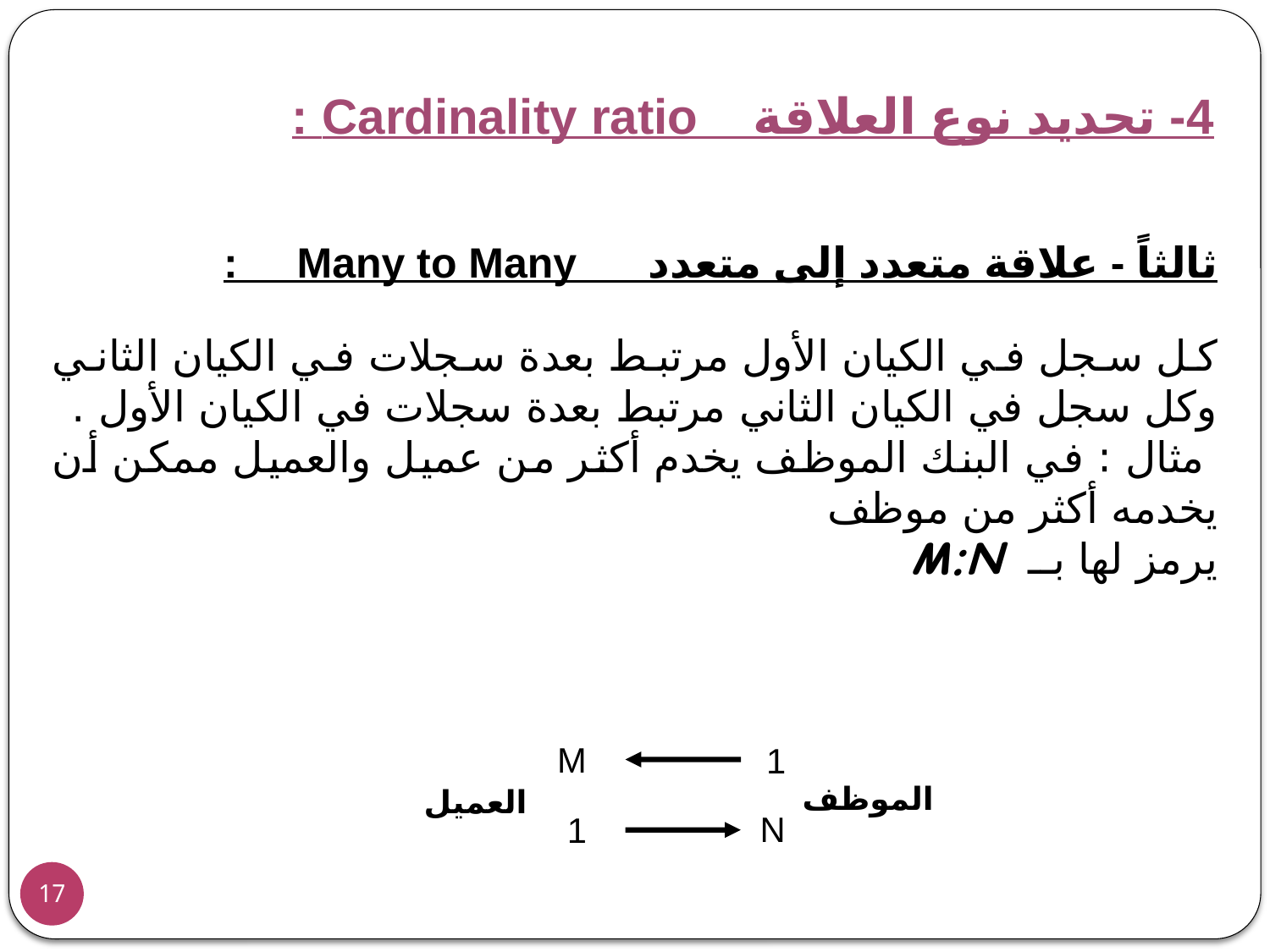

4- تحديد نوع العلاقة    Cardinality ratio :
ثالثاً - علاقة متعدد إلى متعدد      Many to Many     :

كل سجل في الكيان الأول مرتبط بعدة سجلات في الكيان الثاني وكل سجل في الكيان الثاني مرتبط بعدة سجلات في الكيان الأول .
 مثال : في البنك الموظف يخدم أكثر من عميل والعميل ممكن أن يخدمه أكثر من موظف
يرمز لها بــ  M:N

M
1
العميل

الموظف
N
1

17